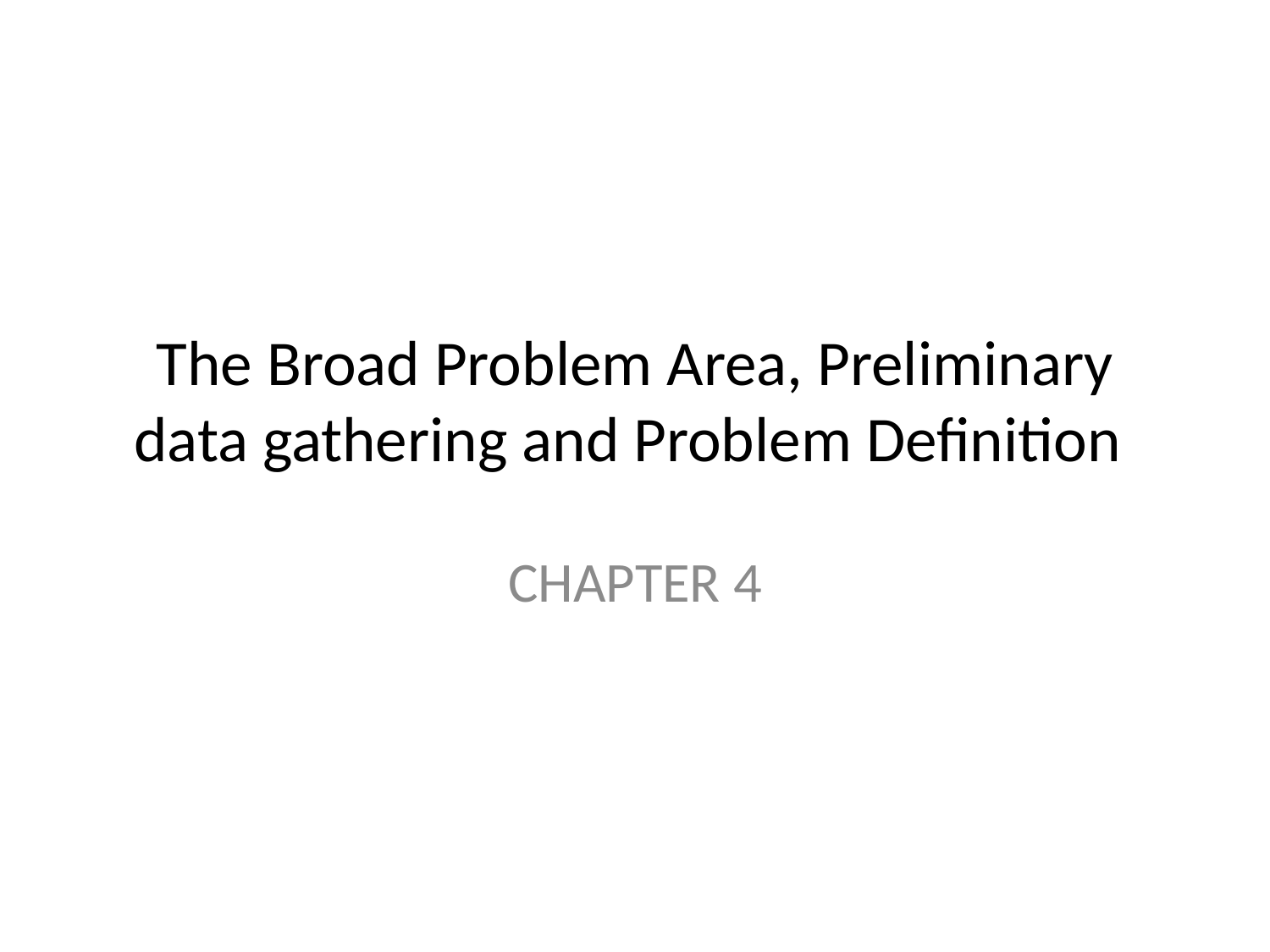

# The Broad Problem Area, Preliminary data gathering and Problem Definition
CHAPTER 4